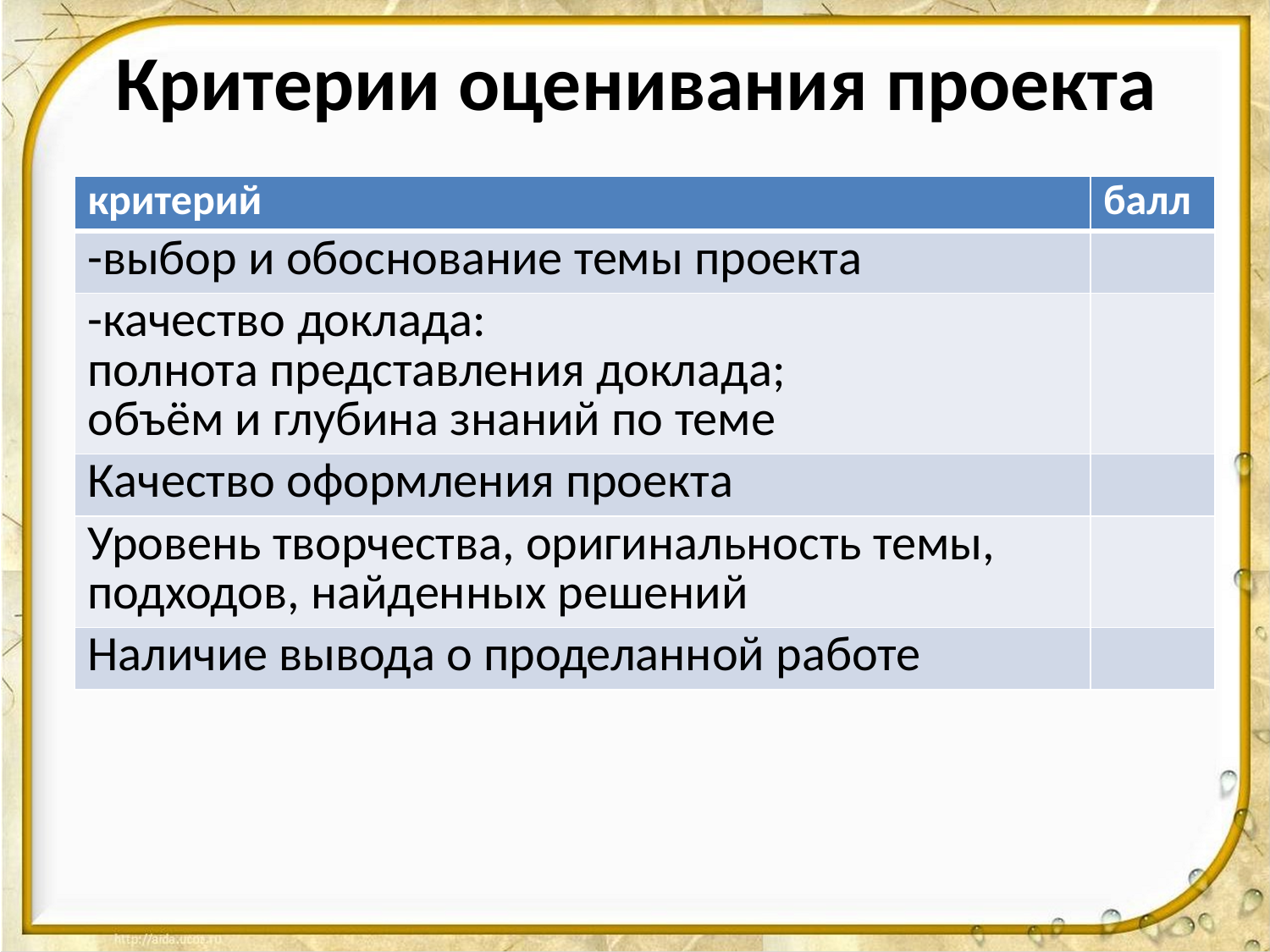

# Критерии оценивания проекта
| критерий | балл |
| --- | --- |
| -выбор и обоснование темы проекта |  |
| -качество доклада: полнота представления доклада; объём и глубина знаний по теме |  |
| Качество оформления проекта |  |
| Уровень творчества, оригинальность темы, подходов, найденных решений |  |
| Наличие вывода о проделанной работе |  |